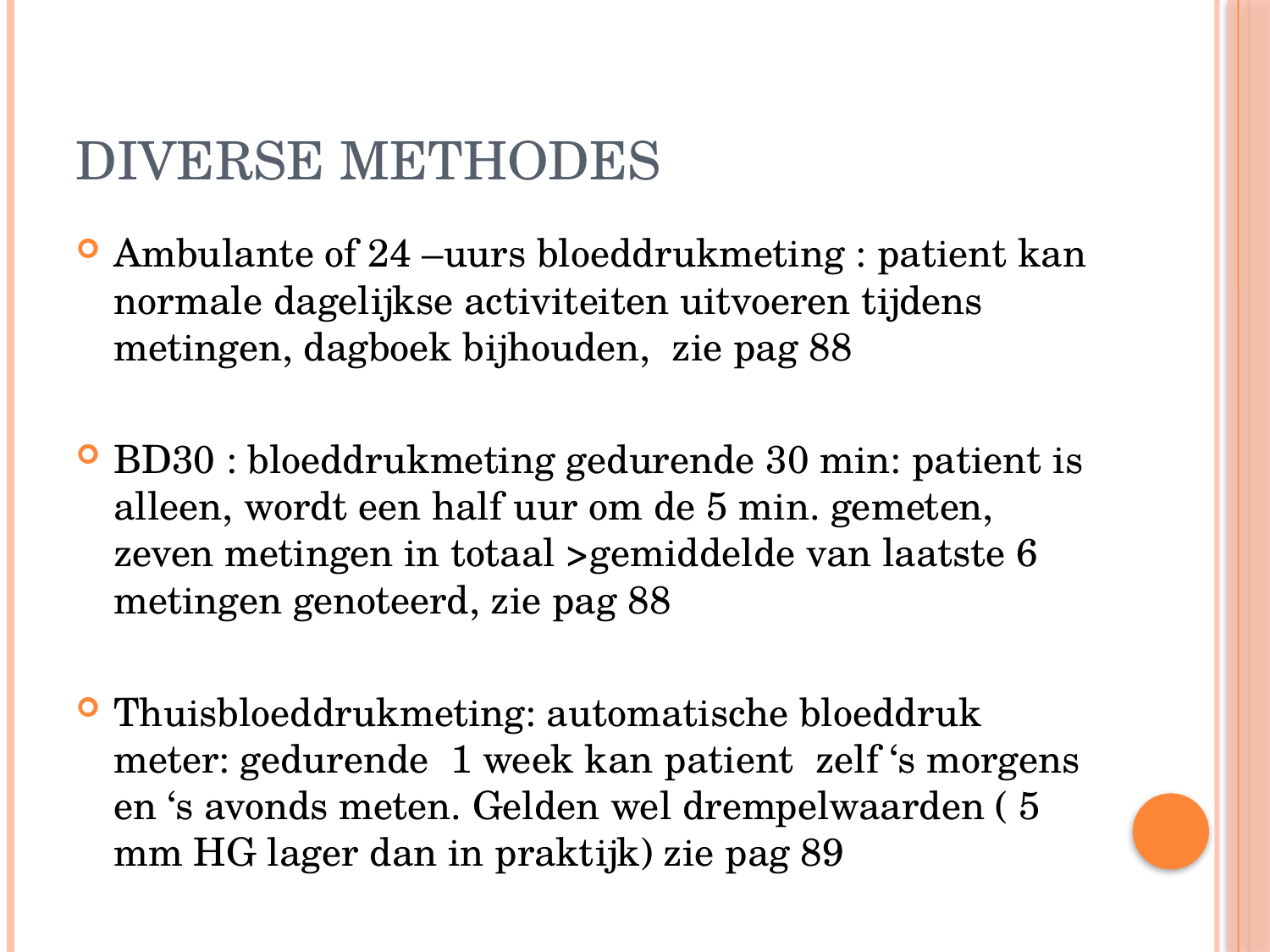

# Diverse methodes
Ambulante of 24 –uurs bloeddrukmeting : patient kan normale dagelijkse activiteiten uitvoeren tijdens metingen, dagboek bijhouden,  zie pag 88

BD30 : bloeddrukmeting gedurende 30 min: patient is alleen, wordt een half uur om de 5 min. gemeten, zeven metingen in totaal >gemiddelde van laatste 6 metingen genoteerd, zie pag 88

Thuisbloeddrukmeting: automatische bloeddruk meter: gedurende  1 week kan patient  zelf ‘s morgens en ‘s avonds meten. Gelden wel drempelwaarden ( 5 mm HG lager dan in praktijk) zie pag 89